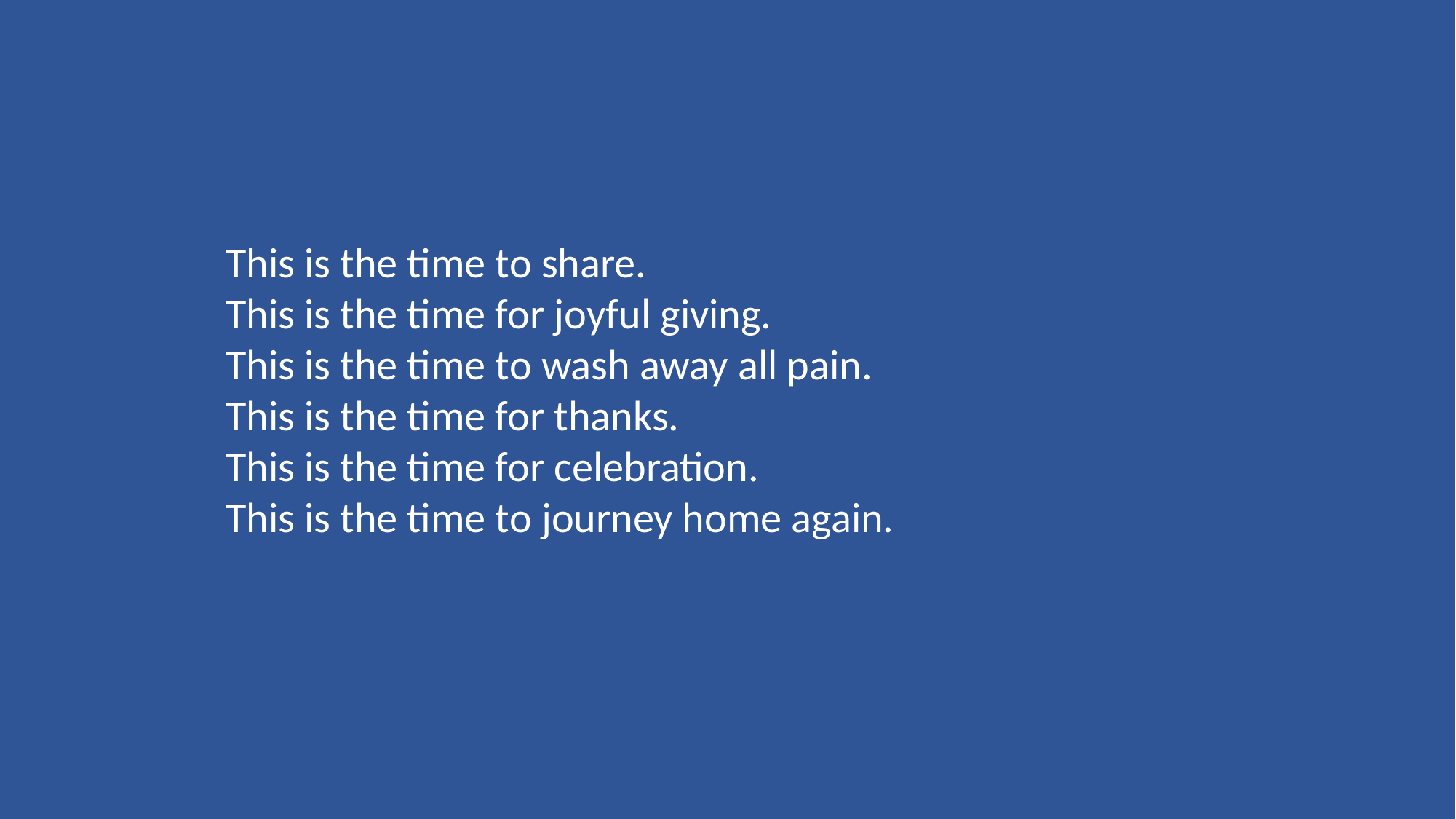

This is the time to share.
This is the time for joyful giving.
This is the time to wash away all pain.
This is the time for thanks.
This is the time for celebration.
This is the time to journey home again.